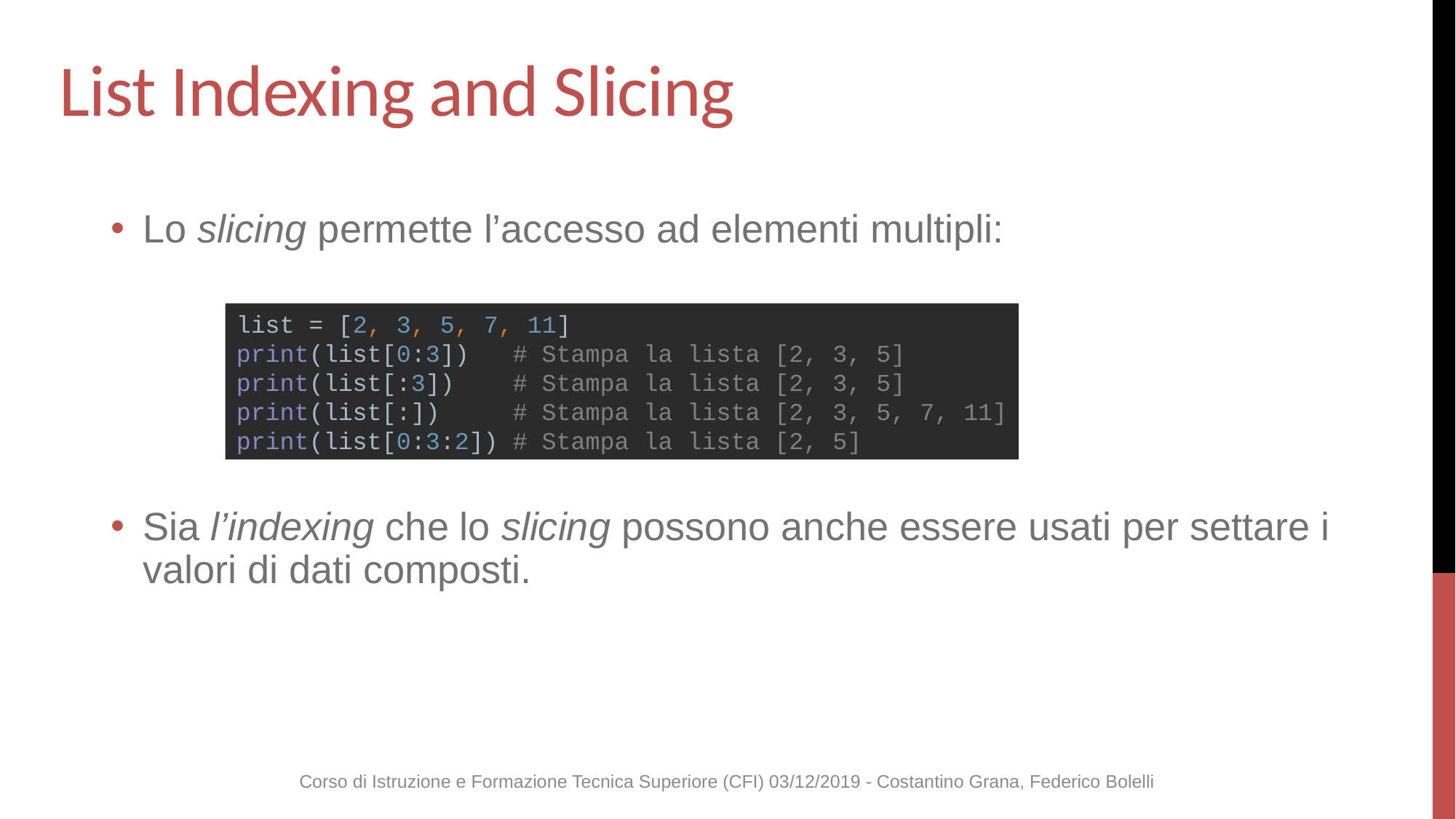

# List Indexing and Slicing
Lo slicing permette l’accesso ad elementi multipli:

Sia l’indexing che lo slicing possono anche essere usati per settare i valori di dati composti.

list = [2, 3, 5, 7, 11]
print(list[0:3])   # Stampa la lista [2, 3, 5]
print(list[:3])    # Stampa la lista [2, 3, 5]
print(list[:])     # Stampa la lista [2, 3, 5, 7, 11]
print(list[0:3:2]) # Stampa la lista [2, 5]
Corso di Istruzione e Formazione Tecnica Superiore (CFI) 03/12/2019 - Costantino Grana, Federico Bolelli